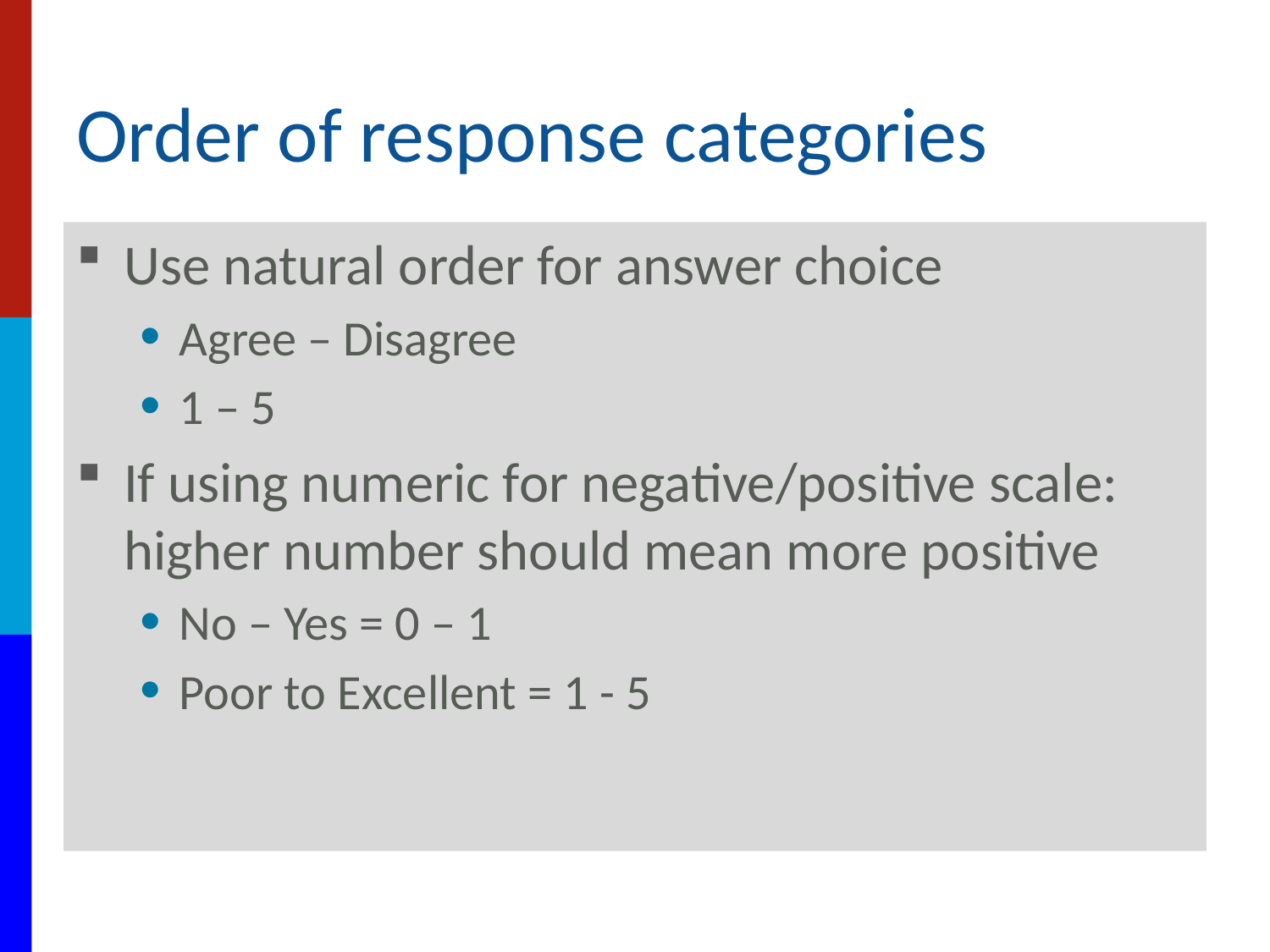

# Order of response categories
Use natural order for answer choice
Agree – Disagree
1 – 5
If using numeric for negative/positive scale: higher number should mean more positive
No – Yes = 0 – 1
Poor to Excellent = 1 - 5